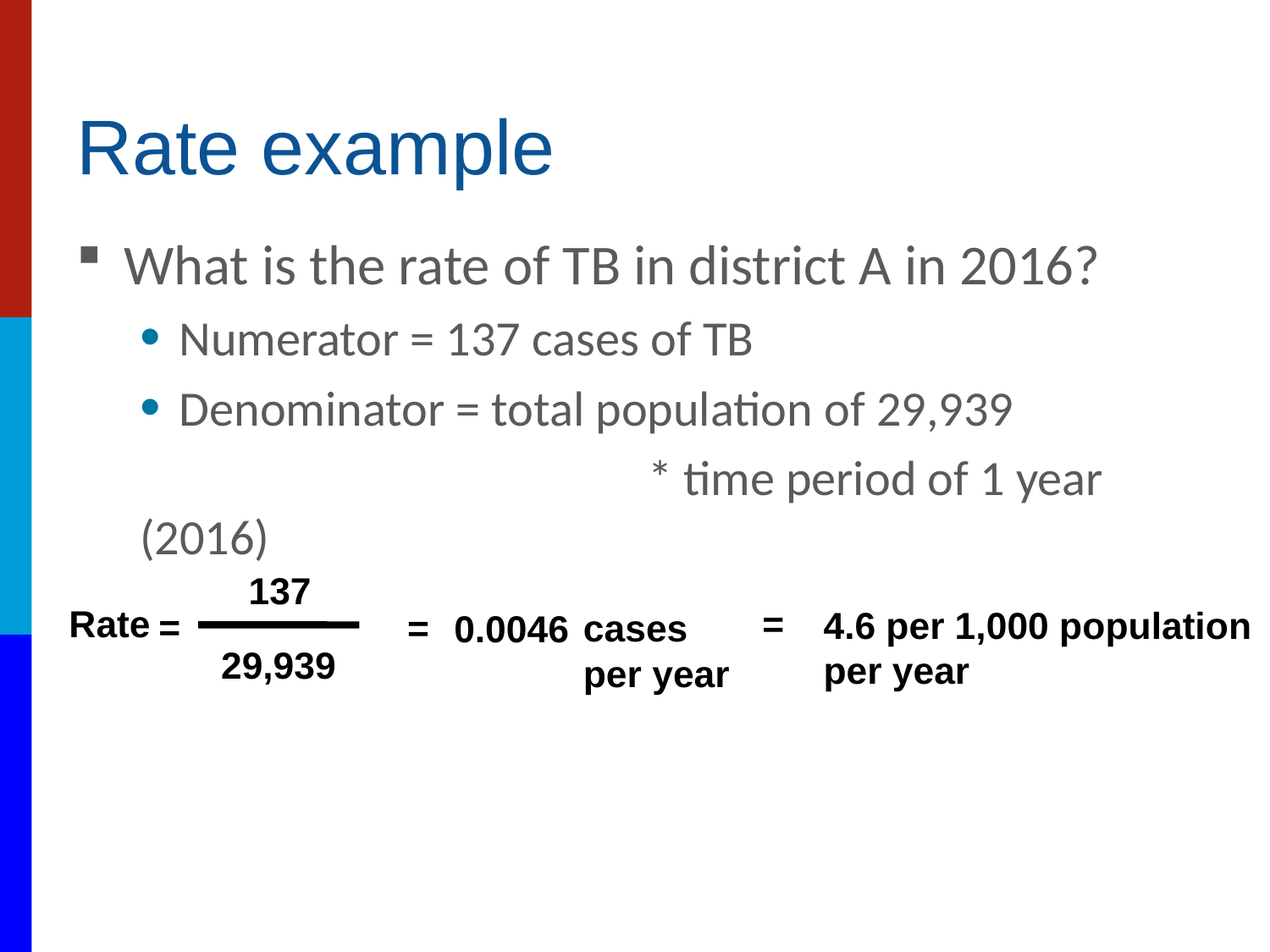

# Rate example
What is the rate of TB in district A in 2016?
Numerator = 137 cases of TB
Denominator = total population of 29,939
				* time period of 1 year (2016)

137

29,939
Rate
=
=
4.6 per 1,000 population
per year
=
cases per year
0.0046